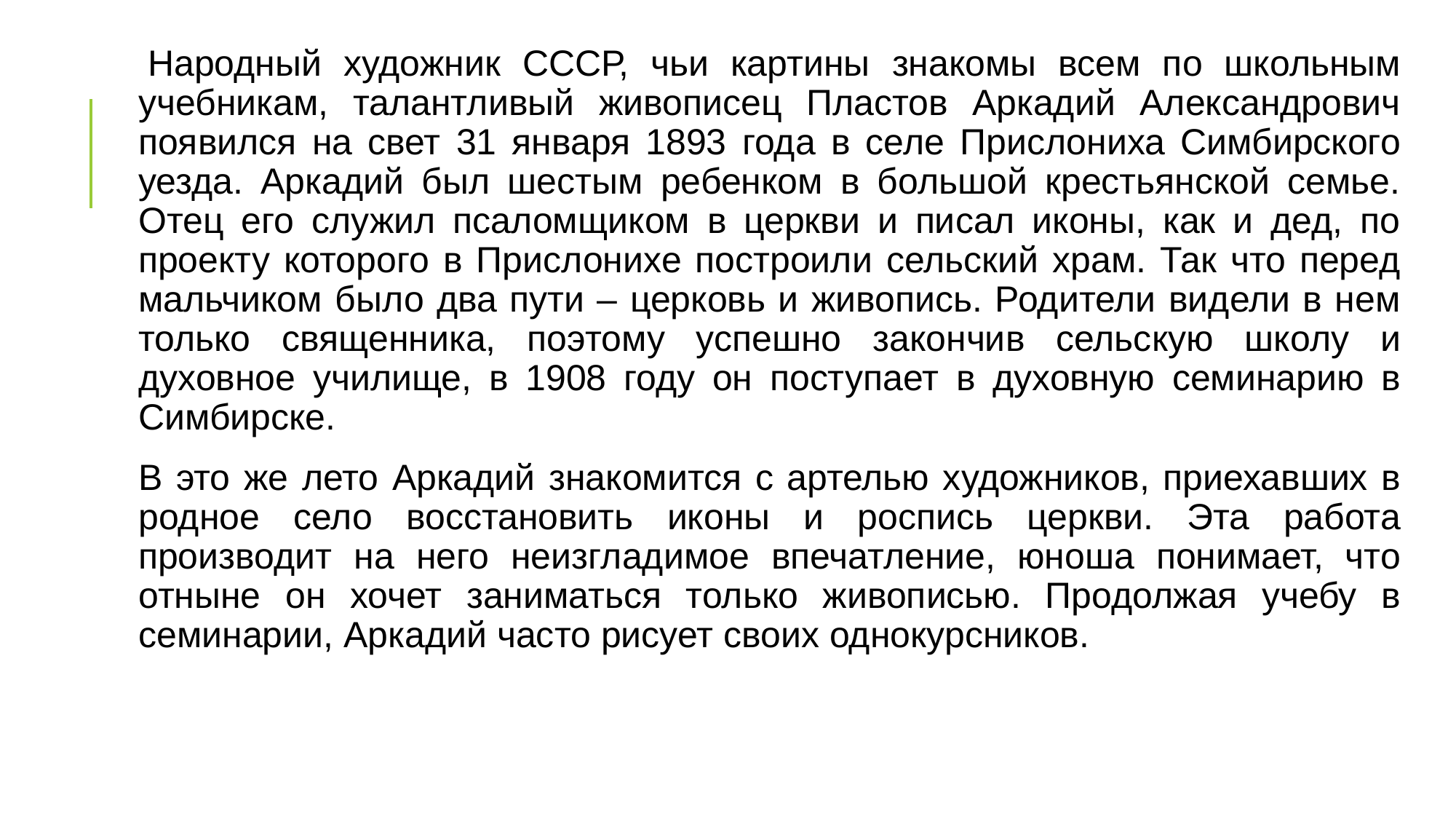

Народный художник СССР, чьи картины знакомы всем по школьным учебникам, талантливый живописец Пластов Аркадий Александрович появился на свет 31 января 1893 года в селе Прислониха Симбирского уезда. Аркадий был шестым ребенком в большой крестьянской семье. Отец его служил псаломщиком в церкви и писал иконы, как и дед, по проекту которого в Прислонихе построили сельский храм. Так что перед мальчиком было два пути – церковь и живопись. Родители видели в нем только священника, поэтому успешно закончив сельскую школу и духовное училище, в 1908 году он поступает в духовную семинарию в Симбирске.
В это же лето Аркадий знакомится с артелью художников, приехавших в родное село восстановить иконы и роспись церкви. Эта работа производит на него неизгладимое впечатление, юноша понимает, что отныне он хочет заниматься только живописью. Продолжая учебу в семинарии, Аркадий часто рисует своих однокурсников.